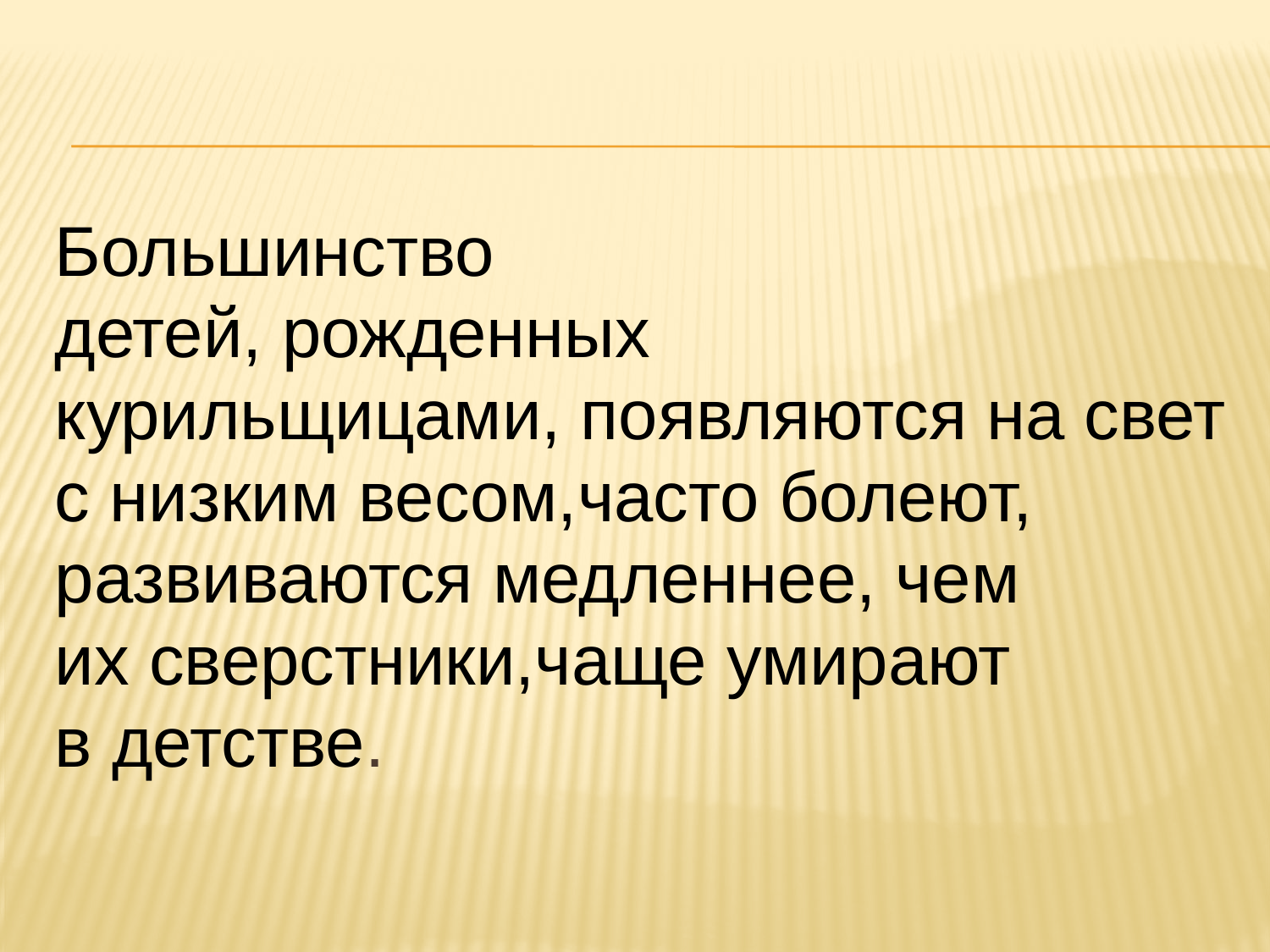

#
Большинство
детей, рожденных
курильщицами, появляются на свет
с низким весом,часто болеют,
развиваются медленнее, чем
их сверстники,чаще умирают
в детстве.